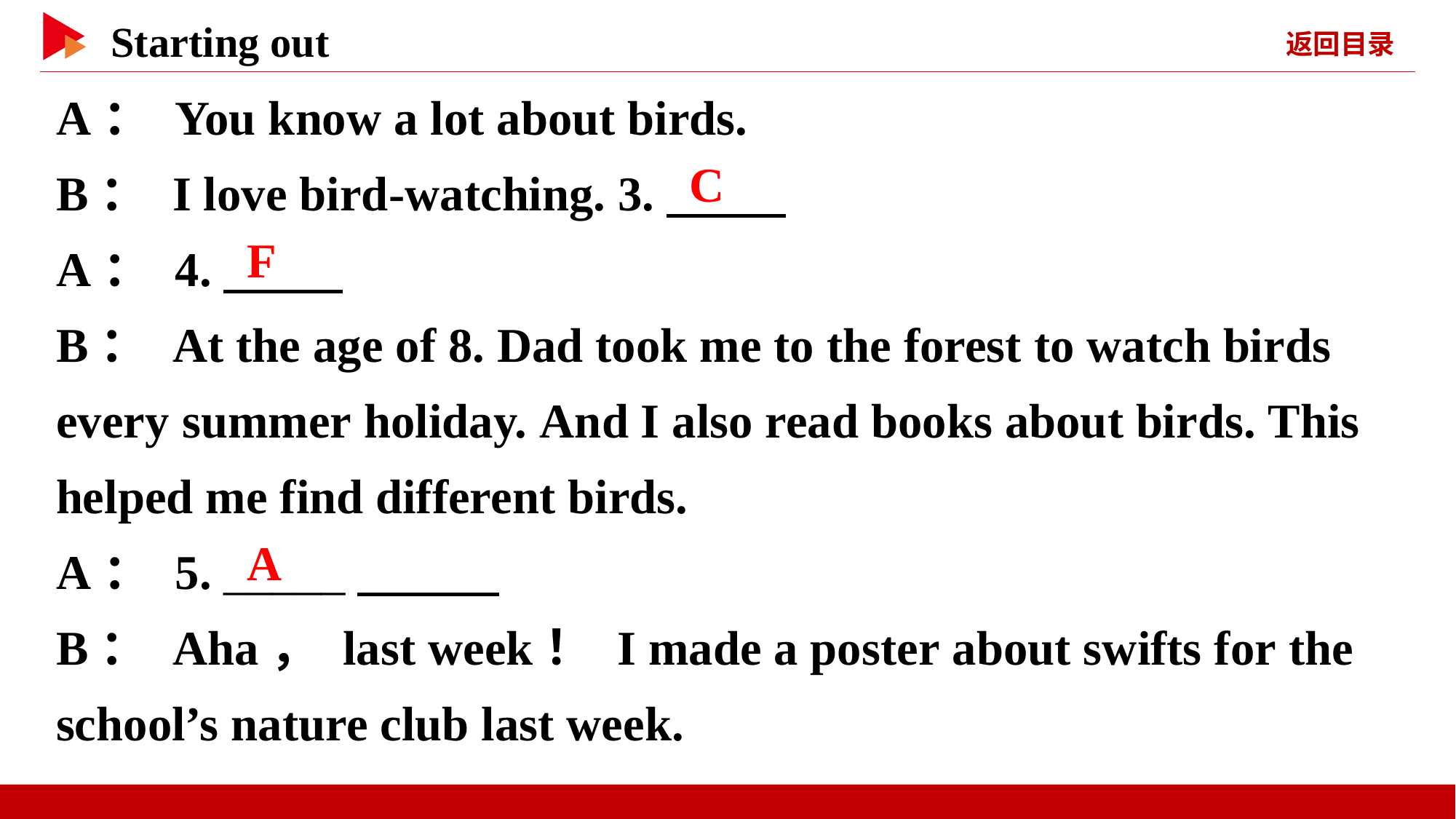

A： You know a lot about birds.
B： I love bird-watching. 3.
A： 4.
B： At the age of 8. Dad took me to the forest to watch birds every summer holiday. And I also read books about birds. This helped me find different birds.
A： 5. _____
B： Aha， last week！ I made a poster about swifts for the school’s nature club last week.
　C
　F
　A